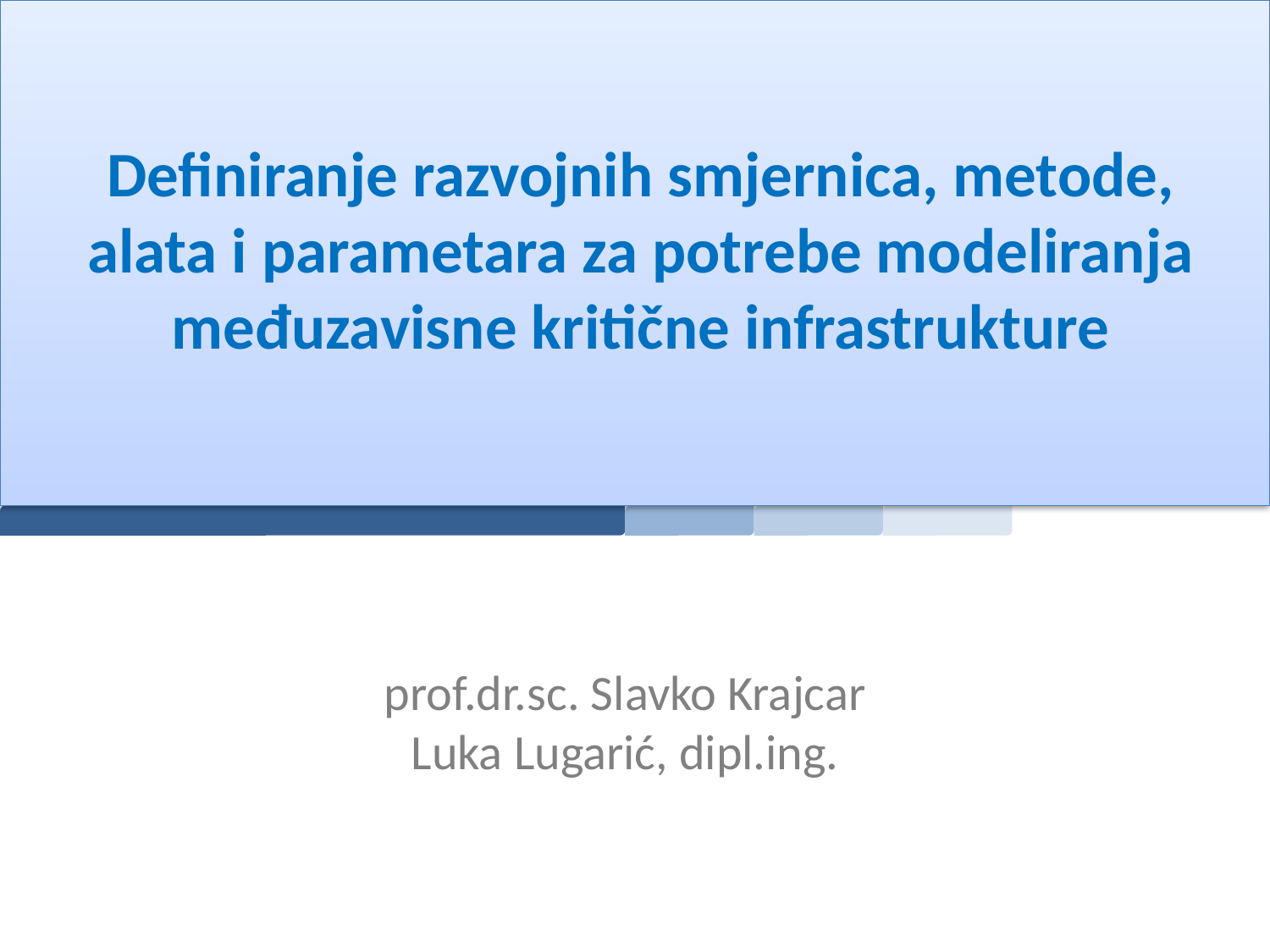

# Definiranje razvojnih smjernica, metode, alata i parametara za potrebe modeliranja međuzavisne kritične infrastrukture
prof.dr.sc. Slavko Krajcar
Luka Lugarić, dipl.ing.